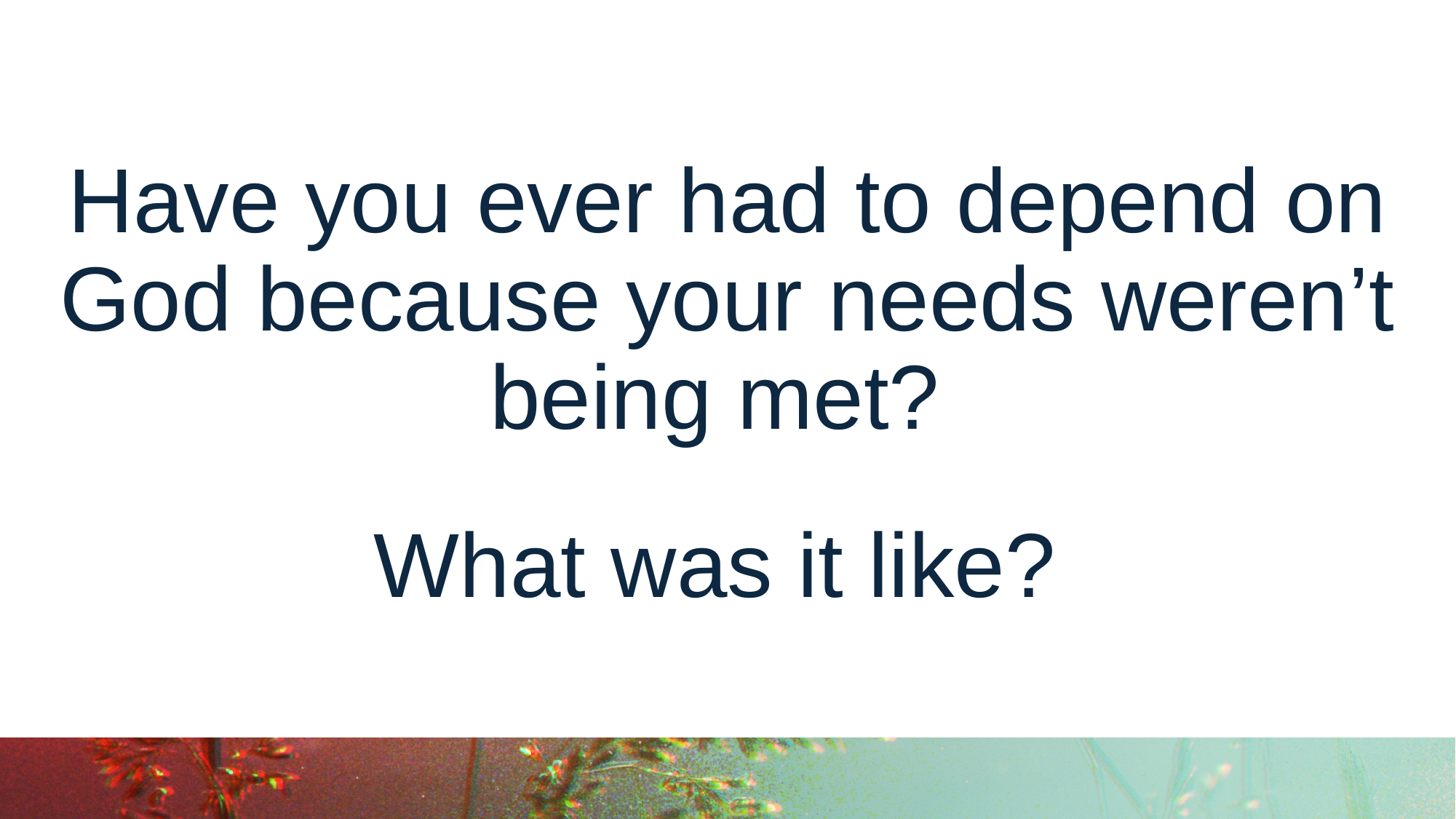

Have you ever had to depend on God because your needs weren’t being met?

What was it like?